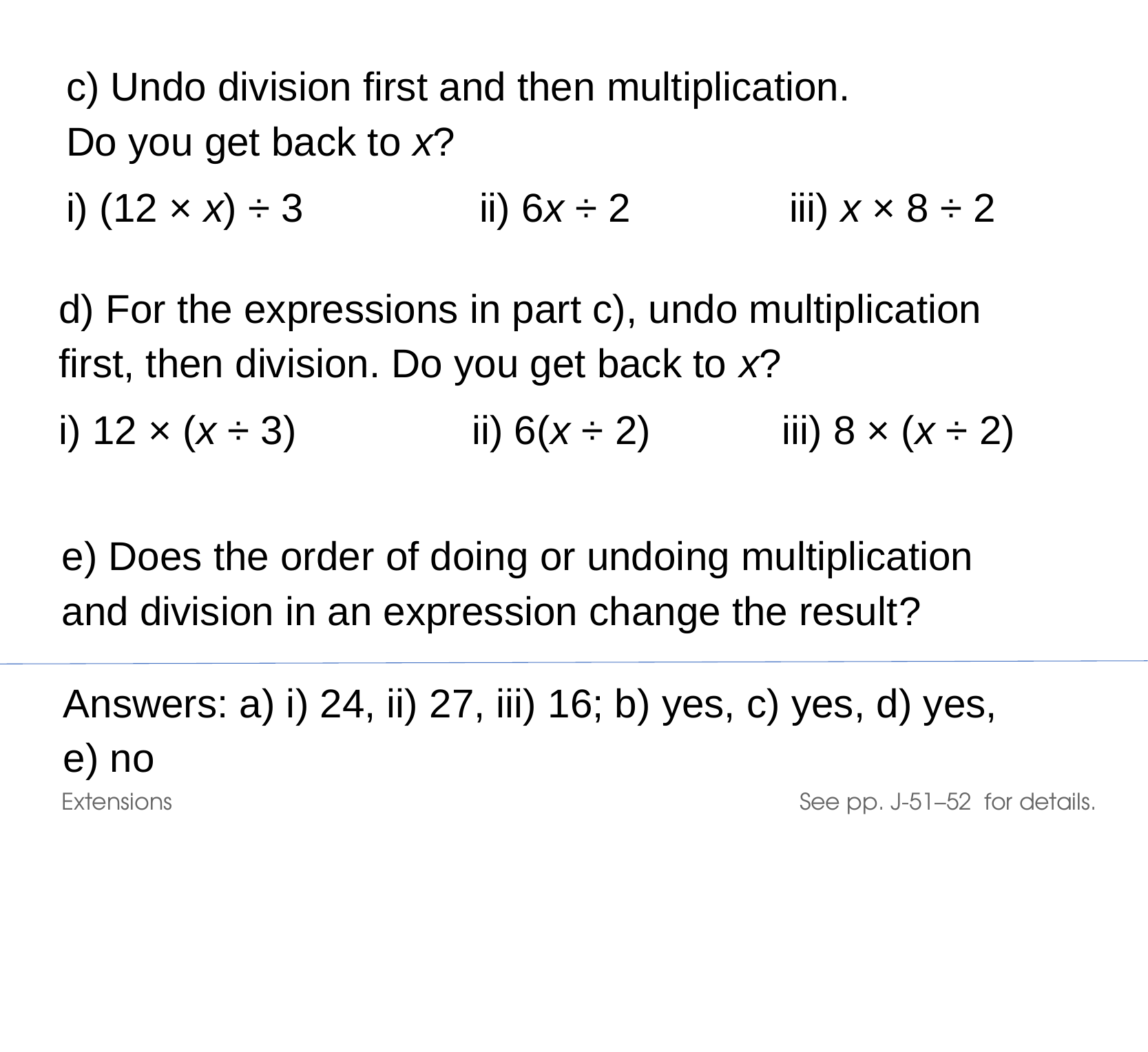

c) Undo division first and then multiplication.
Do you get back to x?
i) (12 × x) ÷ 3		ii) 6x ÷ 2		iii) x × 8 ÷ 2
d) For the expressions in part c), undo multiplication
​first, then division. Do you get back to x?
i) 12 × (x ÷ 3)		ii) 6(x ÷ 2)		iii) 8 × (x ÷ 2)
e) Does the order of doing or undoing multiplication
and division in an expression change the result?
Answers: a) i) 24, ii) 27, iii) 16; b) yes, c) yes, d) yes,
e) no
Extensions
See pp. J-51–52  for details.